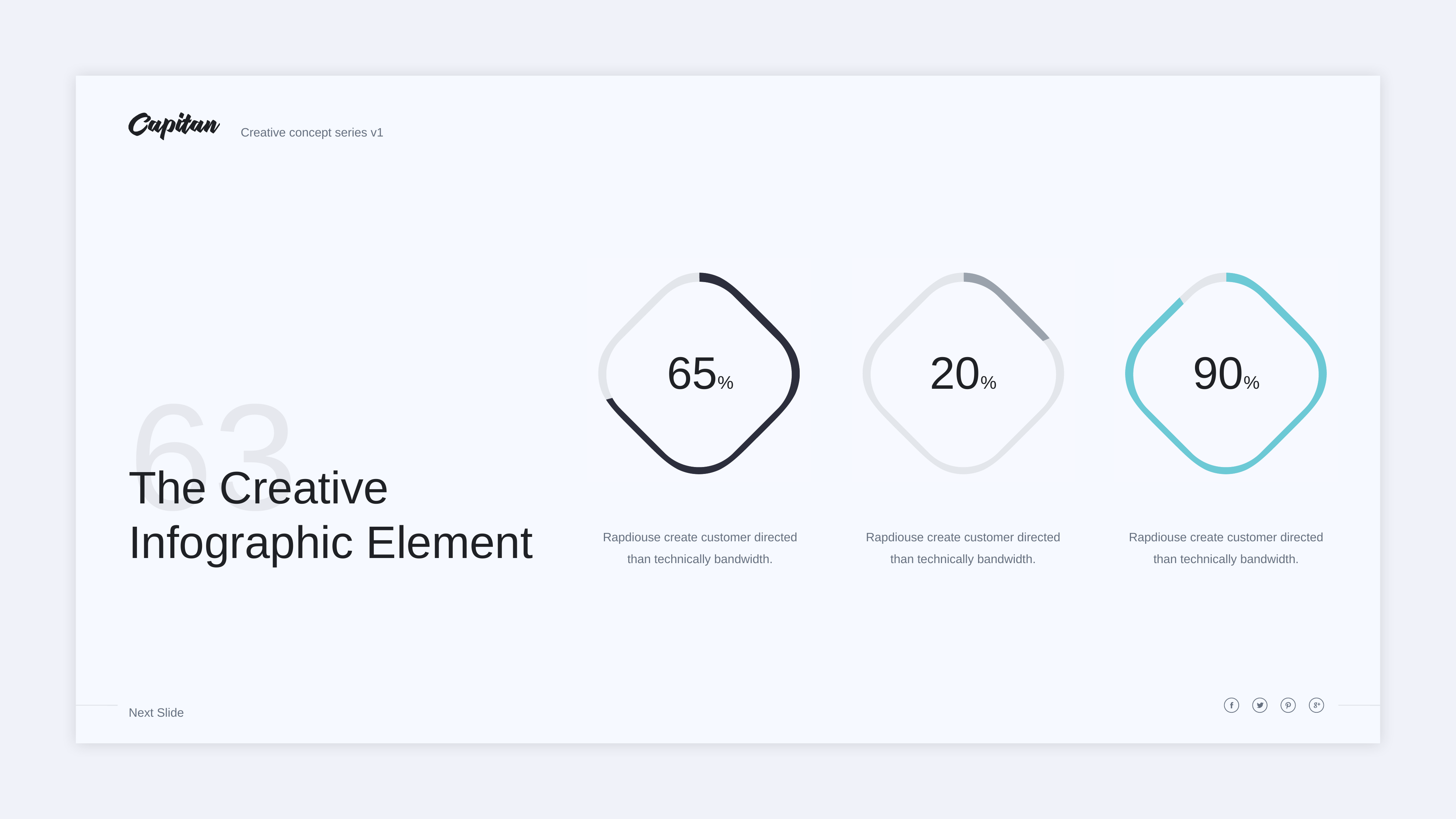

65%
20%
90%
63
The Creative
Infographic Element
Rapdiouse create customer directed
than technically bandwidth.
Rapdiouse create customer directed
than technically bandwidth.
Rapdiouse create customer directed
than technically bandwidth.